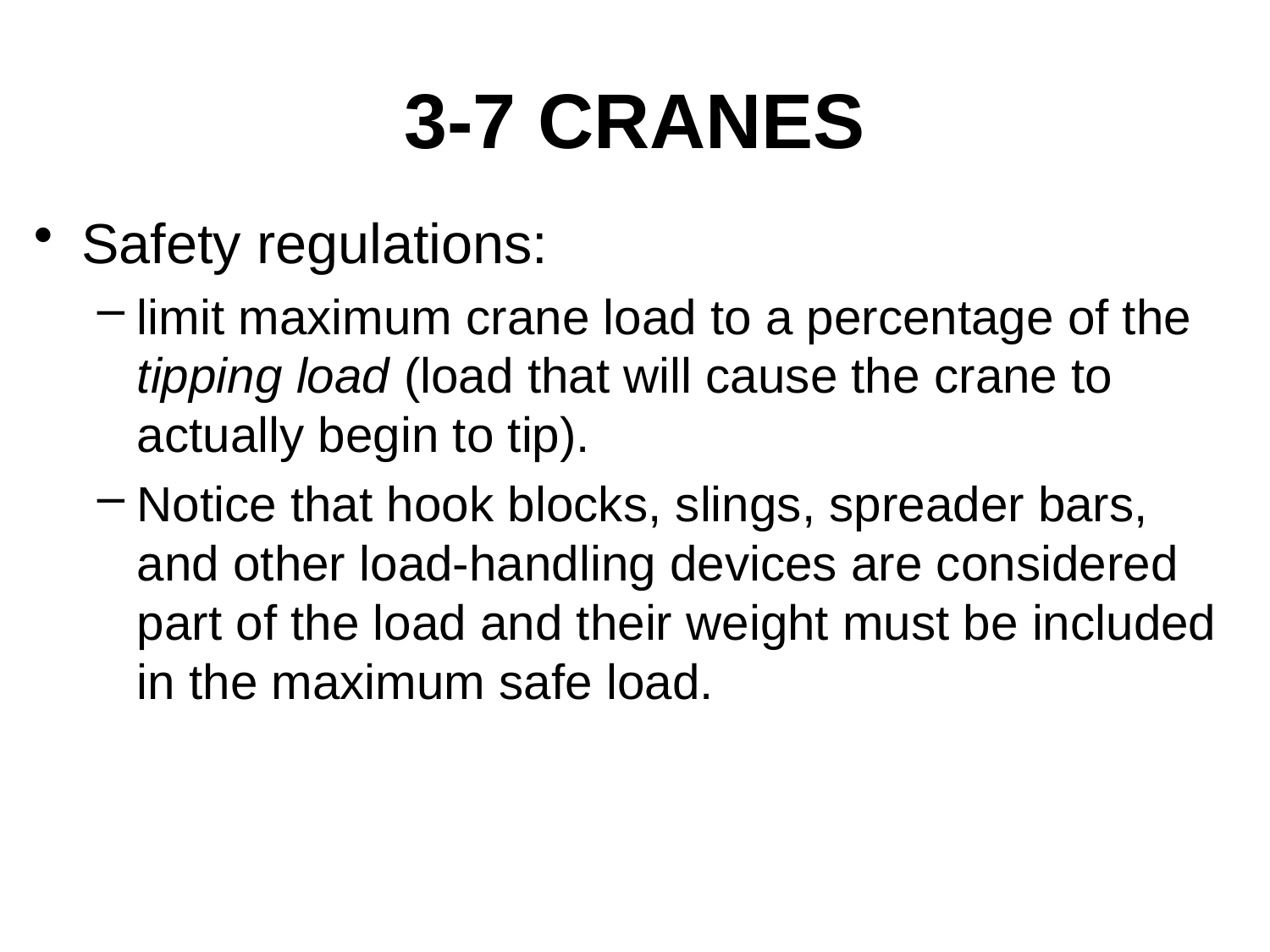

# 3-7 CRANES
Safety regulations:
limit maximum crane load to a percentage of the tipping load (load that will cause the crane to actually begin to tip).
Notice that hook blocks, slings, spreader bars, and other load-handling devices are considered part of the load and their weight must be included in the maximum safe load.